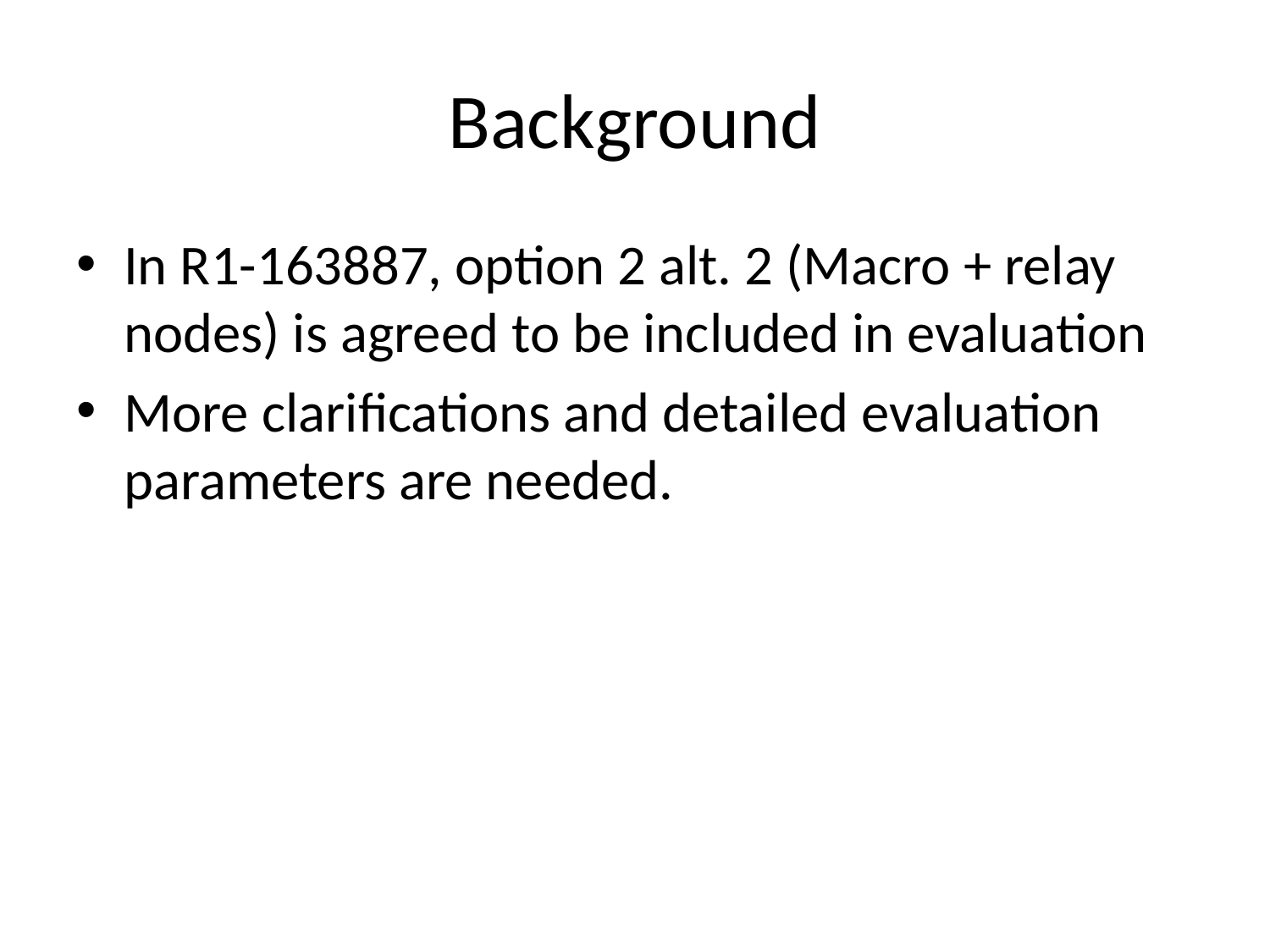

# Background
In R1-163887, option 2 alt. 2 (Macro + relay nodes) is agreed to be included in evaluation
More clarifications and detailed evaluation parameters are needed.